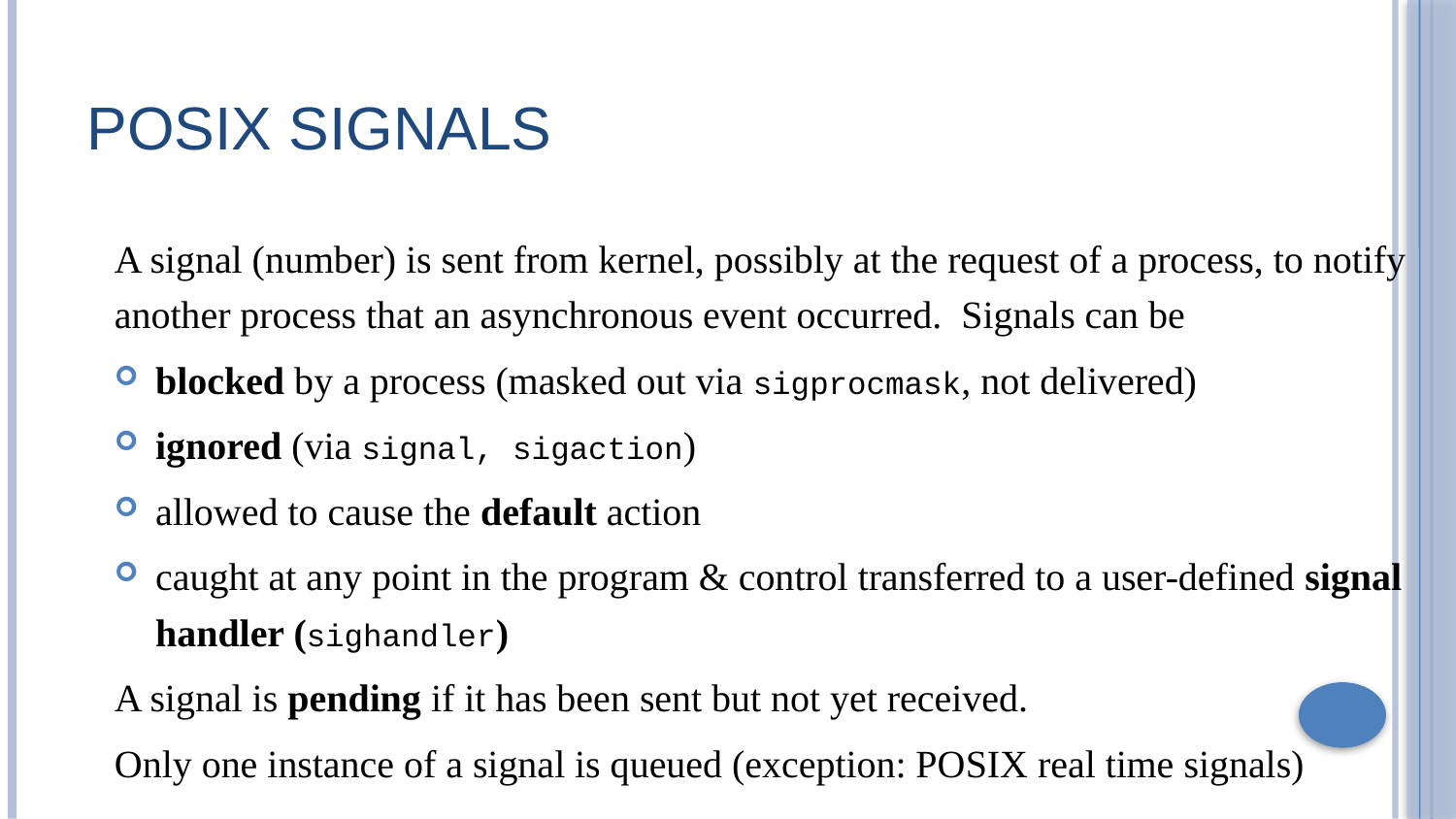

# POSIX Signals
A signal (number) is sent from kernel, possibly at the request of a process, to notify another process that an asynchronous event occurred.  Signals can be
blocked by a process (masked out via sigprocmask, not delivered)
ignored (via signal, sigaction)
allowed to cause the default action
caught at any point in the program & control transferred to a user-defined signal handler (sighandler)
A signal is pending if it has been sent but not yet received.
Only one instance of a signal is queued (exception: POSIX real time signals)